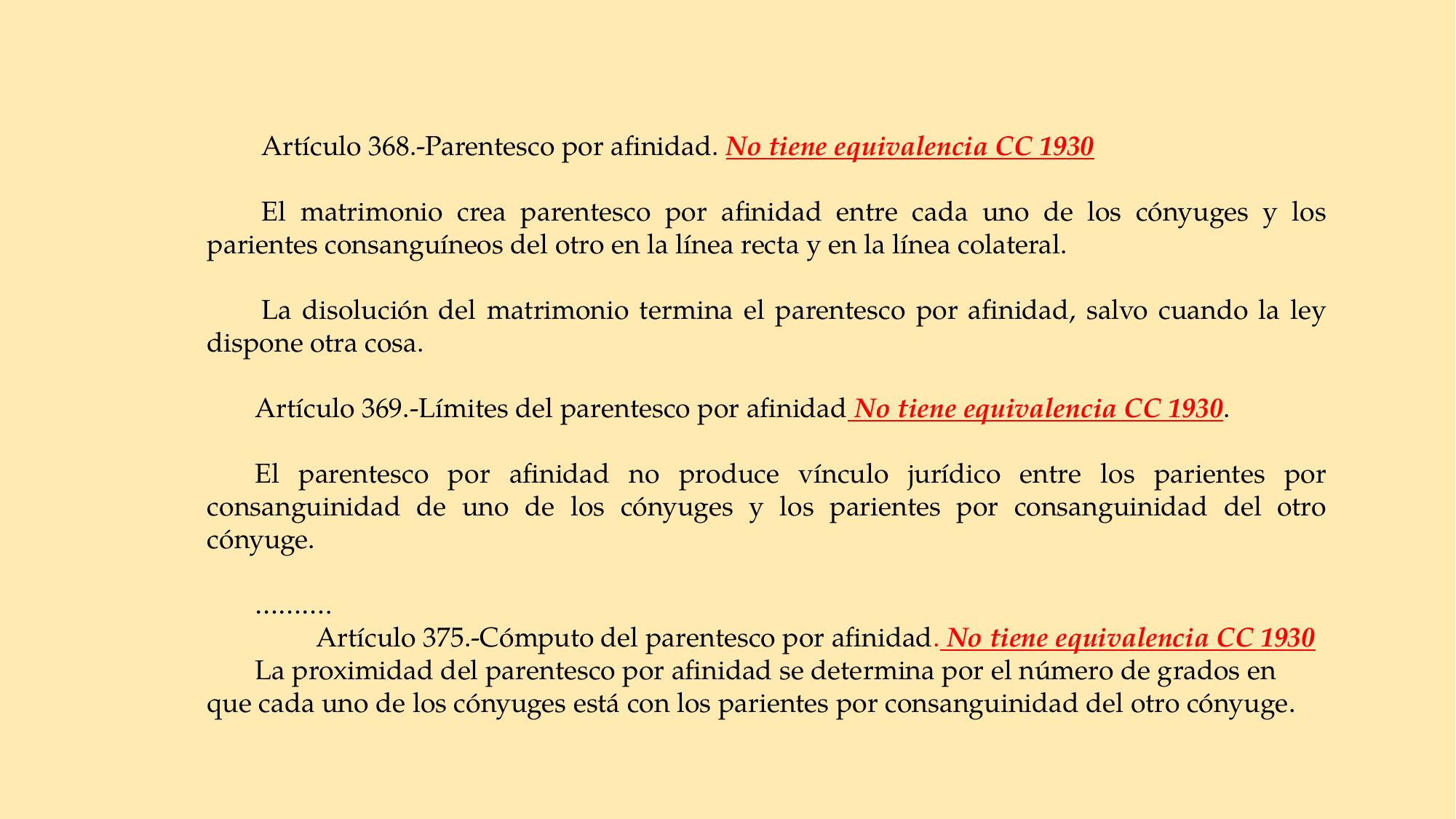

Artículo 368.-Parentesco por afinidad. No tiene equivalencia CC 1930

El matrimonio crea parentesco por afinidad entre cada uno de los cónyuges y los parientes consanguíneos del otro en la línea recta y en la línea colateral.

La disolución del matrimonio termina el parentesco por afinidad, salvo cuando la ley dispone otra cosa.

Artículo 369.-Límites del parentesco por afinidad No tiene equivalencia CC 1930.

El parentesco por afinidad no produce vínculo jurídico entre los parientes por consanguinidad de uno de los cónyuges y los parientes por consanguinidad del otro cónyuge.

……….
	Artículo 375.-Cómputo del parentesco por afinidad. No tiene equivalencia CC 1930
La proximidad del parentesco por afinidad se determina por el número de grados en que cada uno de los cónyuges está con los parientes por consanguinidad del otro cónyuge.